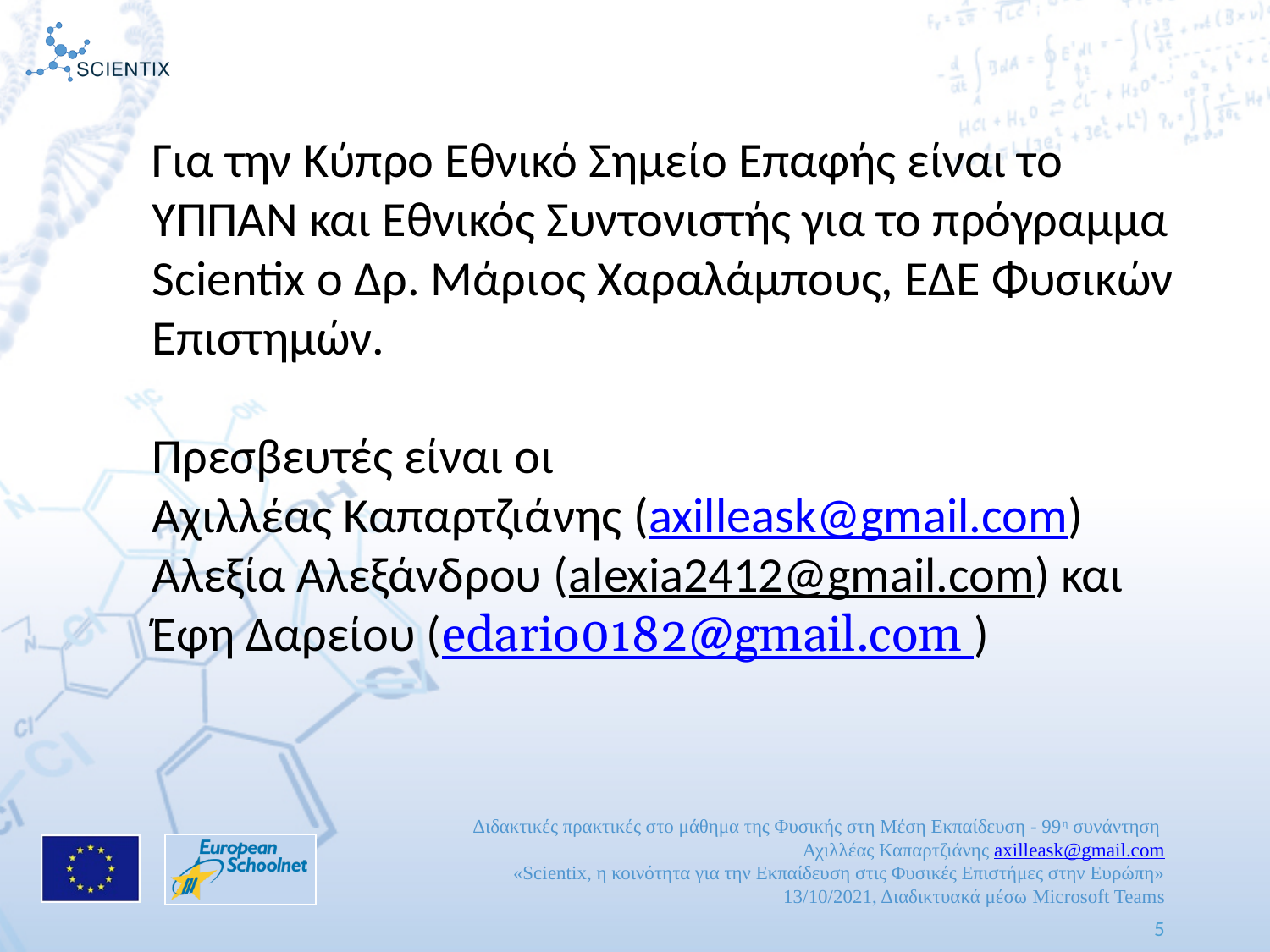

Για την Κύπρο Εθνικό Σημείο Επαφής είναι το ΥΠΠΑΝ και Εθνικός Συντονιστής για το πρόγραμμα Scientix ο Δρ. Μάριος Χαραλάμπους, ΕΔΕ Φυσικών Επιστημών.

Πρεσβευτές είναι οι
Αχιλλέας Καπαρτζιάνης (axilleask@gmail.com)
Αλεξία Αλεξάνδρου (alexia2412@gmail.com) και Έφη Δαρείου (edario0182@gmail.com )